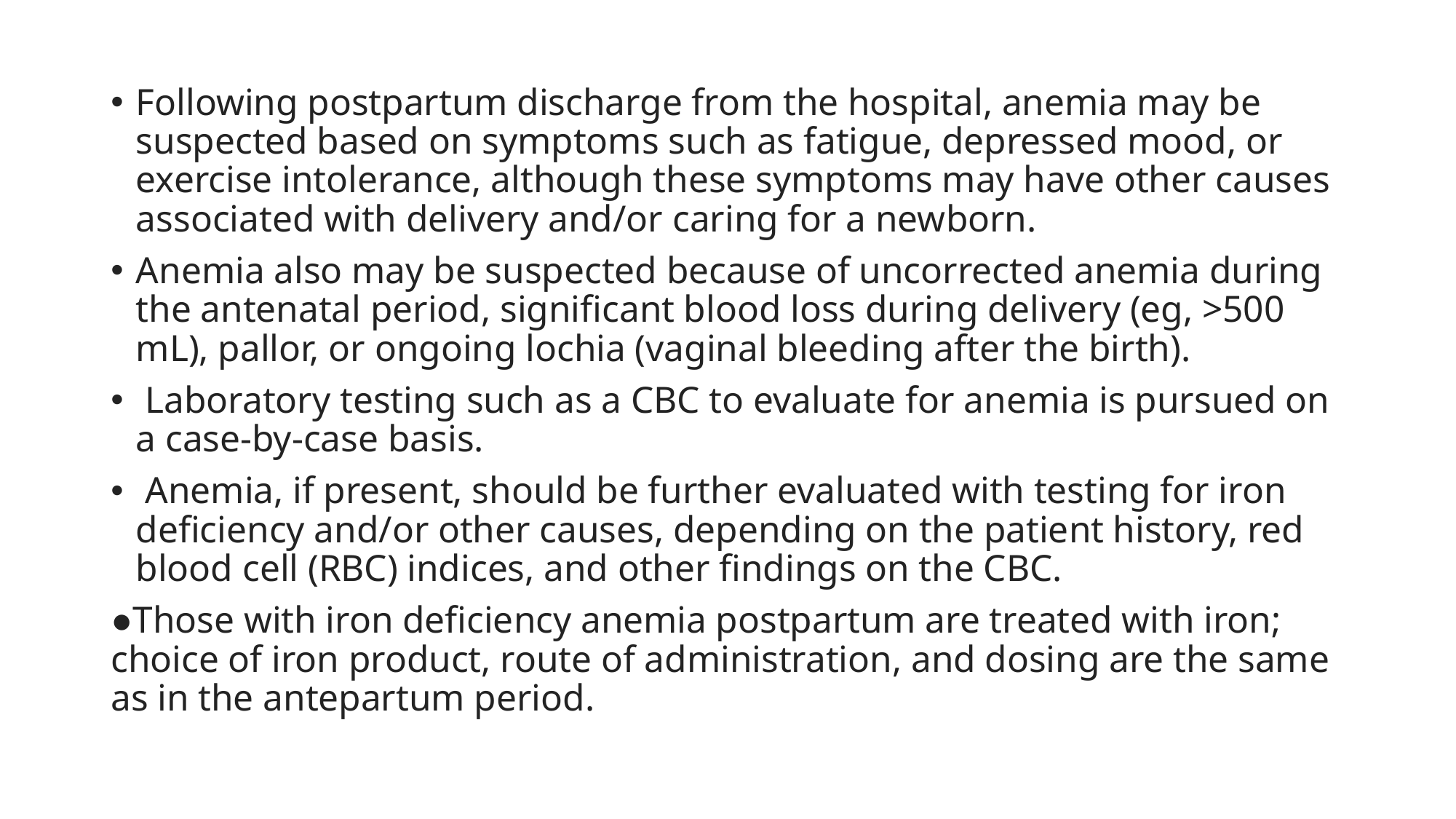

Following postpartum discharge from the hospital, anemia may be suspected based on symptoms such as fatigue, depressed mood, or exercise intolerance, although these symptoms may have other causes associated with delivery and/or caring for a newborn.
Anemia also may be suspected because of uncorrected anemia during the antenatal period, significant blood loss during delivery (eg, >500 mL), pallor, or ongoing lochia (vaginal bleeding after the birth).
 Laboratory testing such as a CBC to evaluate for anemia is pursued on a case-by-case basis.
 Anemia, if present, should be further evaluated with testing for iron deficiency and/or other causes, depending on the patient history, red blood cell (RBC) indices, and other findings on the CBC.
●Those with iron deficiency anemia postpartum are treated with iron; choice of iron product, route of administration, and dosing are the same as in the antepartum period.